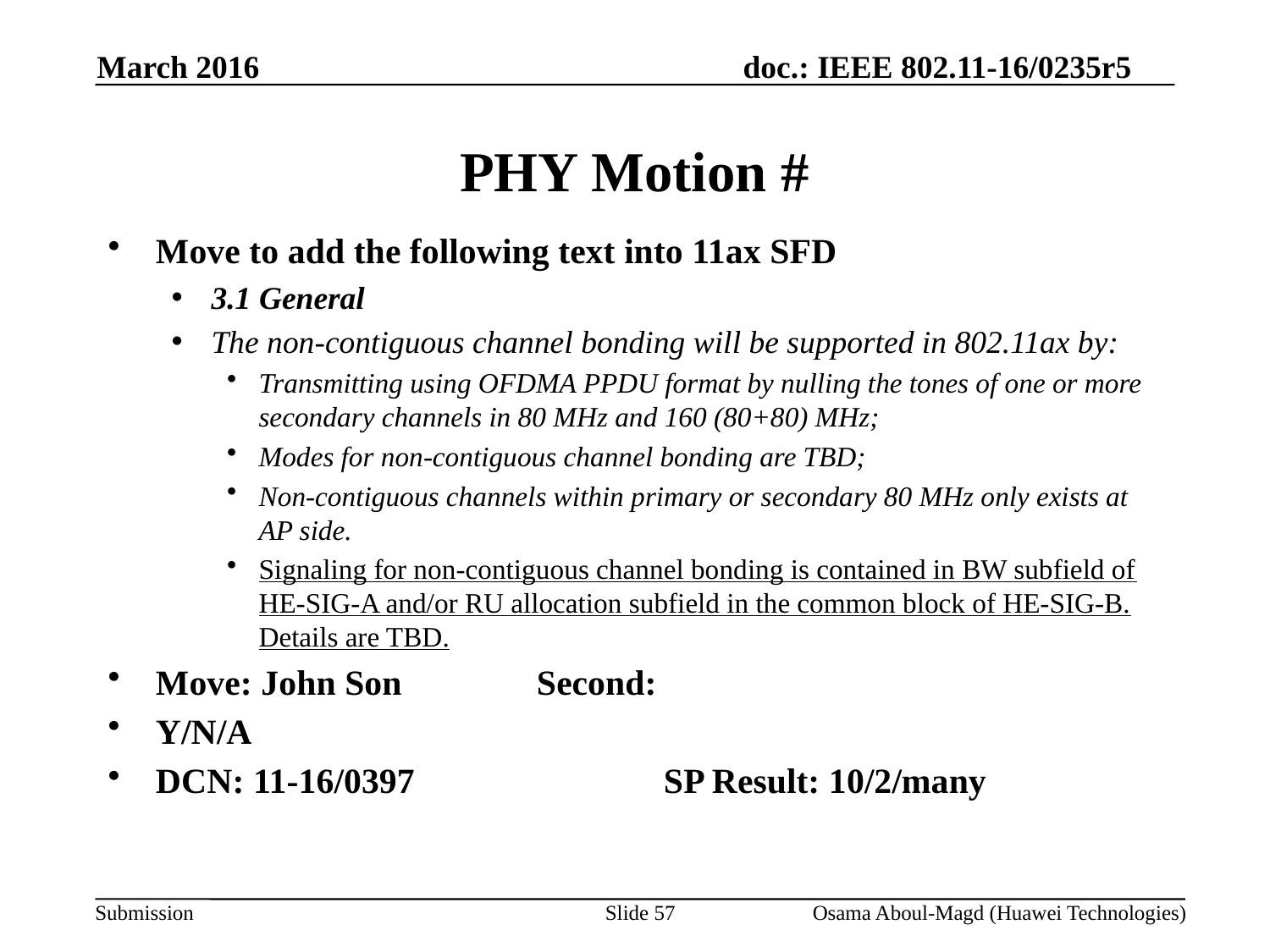

March 2016
# PHY Motion #
Move to add the following text into 11ax SFD
3.1 General
The non-contiguous channel bonding will be supported in 802.11ax by:
Transmitting using OFDMA PPDU format by nulling the tones of one or more secondary channels in 80 MHz and 160 (80+80) MHz;
Modes for non-contiguous channel bonding are TBD;
Non-contiguous channels within primary or secondary 80 MHz only exists at AP side.
Signaling for non-contiguous channel bonding is contained in BW subfield of HE-SIG-A and/or RU allocation subfield in the common block of HE-SIG-B. Details are TBD.
Move: John Son		Second:
Y/N/A
DCN: 11-16/0397		SP Result: 10/2/many
Slide 57
Osama Aboul-Magd (Huawei Technologies)